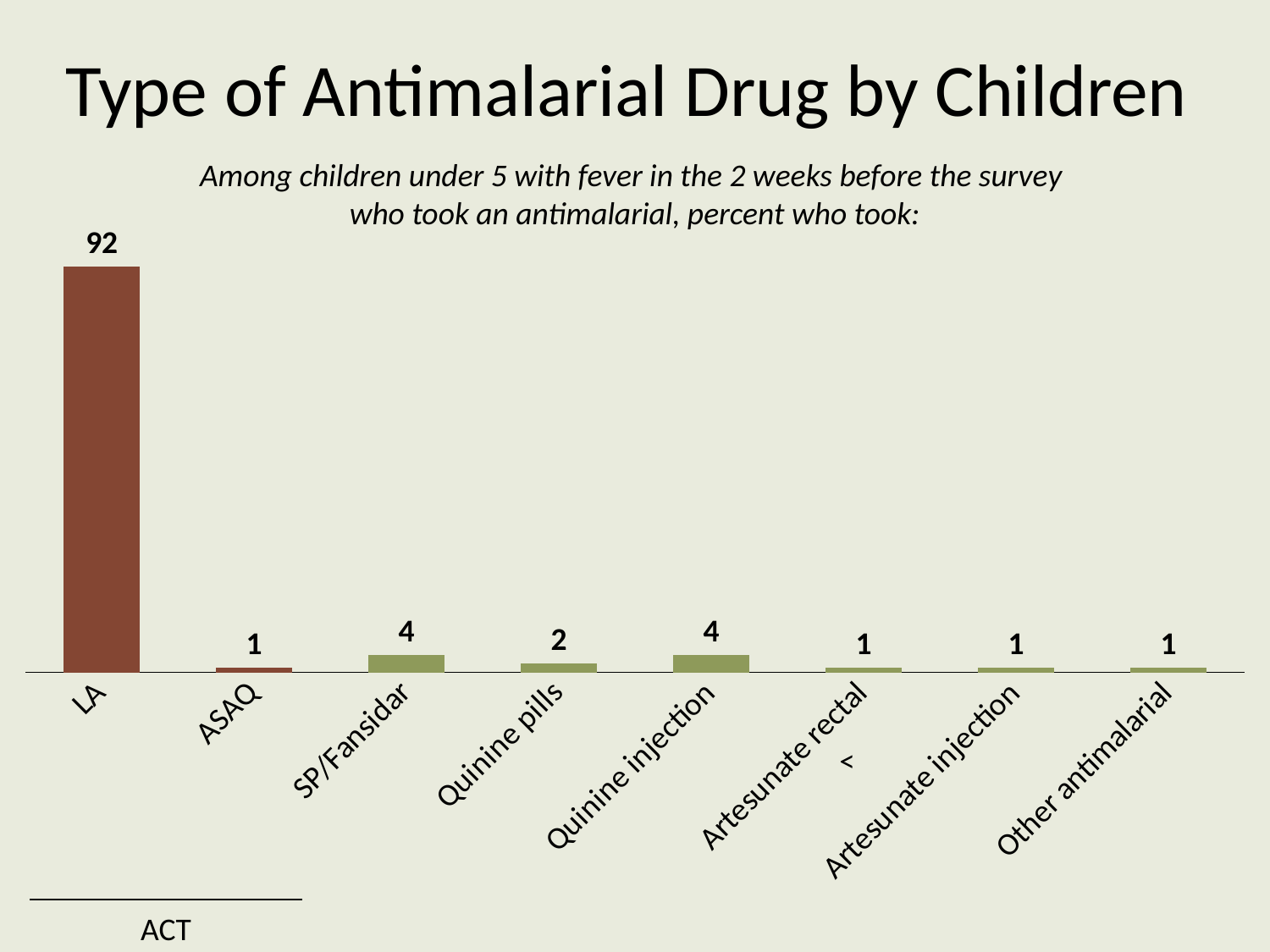

# Type of Antimalarial Drug by Children
Among children under 5 with fever in the 2 weeks before the survey
who took an antimalarial, percent who took:

### Chart

| Category | Age in months |
|---|---|
| LA | 92.0 |
| ASAQ | 1.0 |
| SP/Fansidar | 4.0 |
| Quinine pills | 2.0 |
| Quinine injection | 4.0 |
| Artesunate rectal | 1.0 |
| Artesunate injection | 1.0 |
| Other antimalarial | 1.0 |
<
ACT